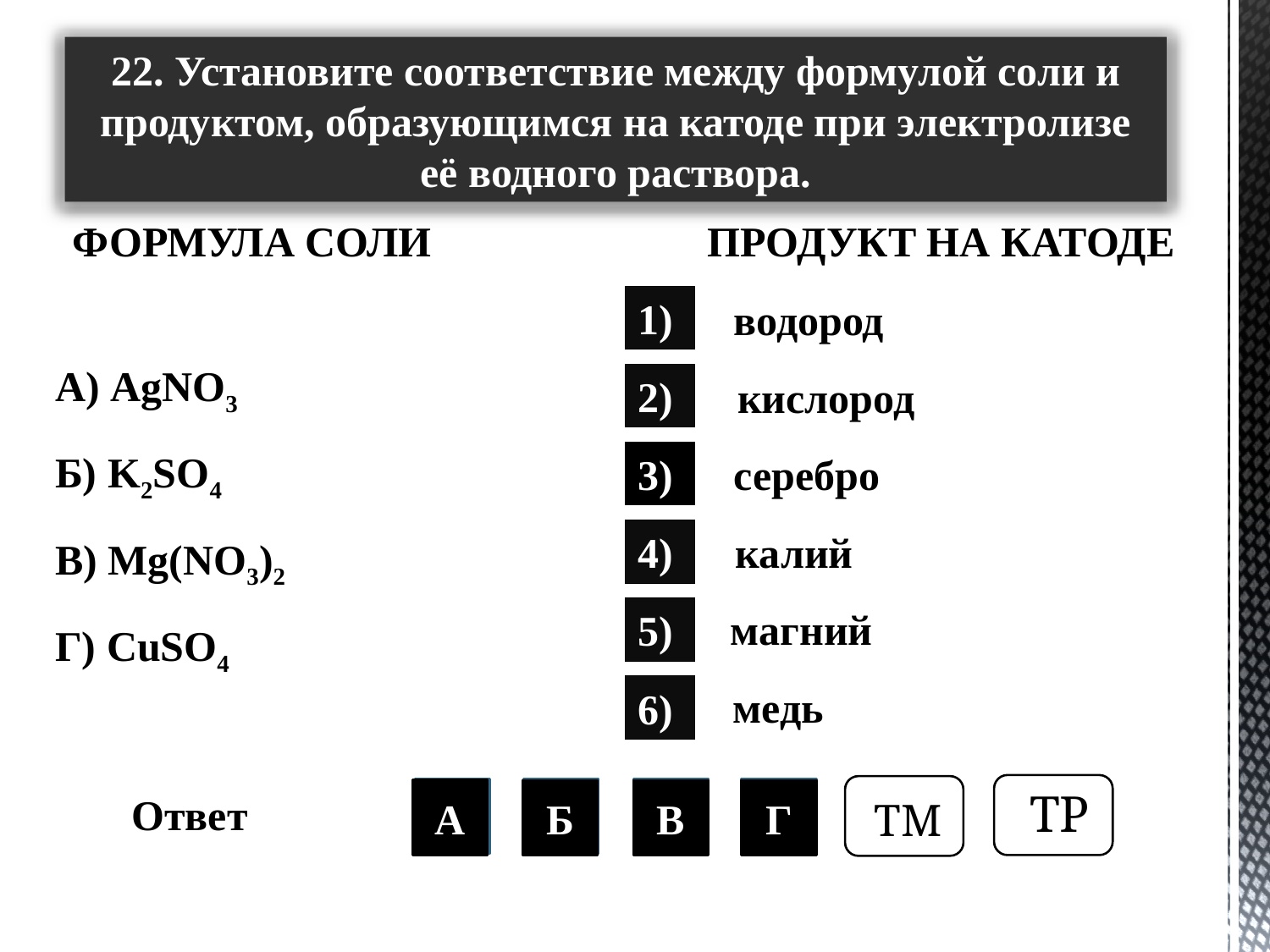

22. Установите соответствие между формулой соли и продуктом, образующимся на катоде при электролизе её водного раствора.
  ФОРМУЛА СОЛИ	                          ПРОДУКТ НА КАТОДЕ
1)
водород
А) AgNO3
Б) K2SO4
В) Mg(NO3)2
Г) CuSO4
2)
кислород
3)
серебро
калий
4)
магний
5)
медь
6)
ТР
ТМ
3
1
1
6
А
Б
В
Г
   Ответ